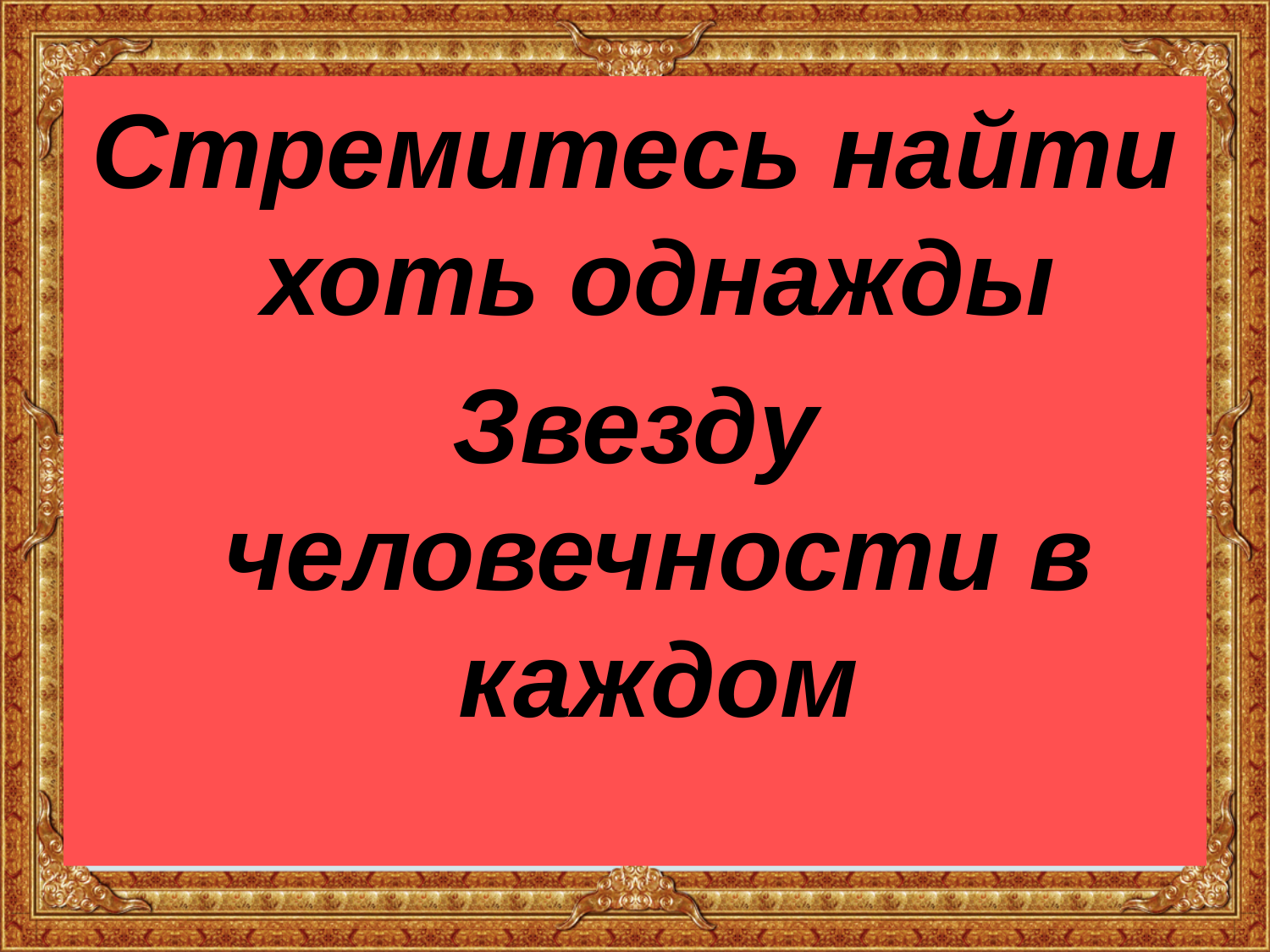

Стремитесь найти хоть однажды
Звезду человечности в каждом